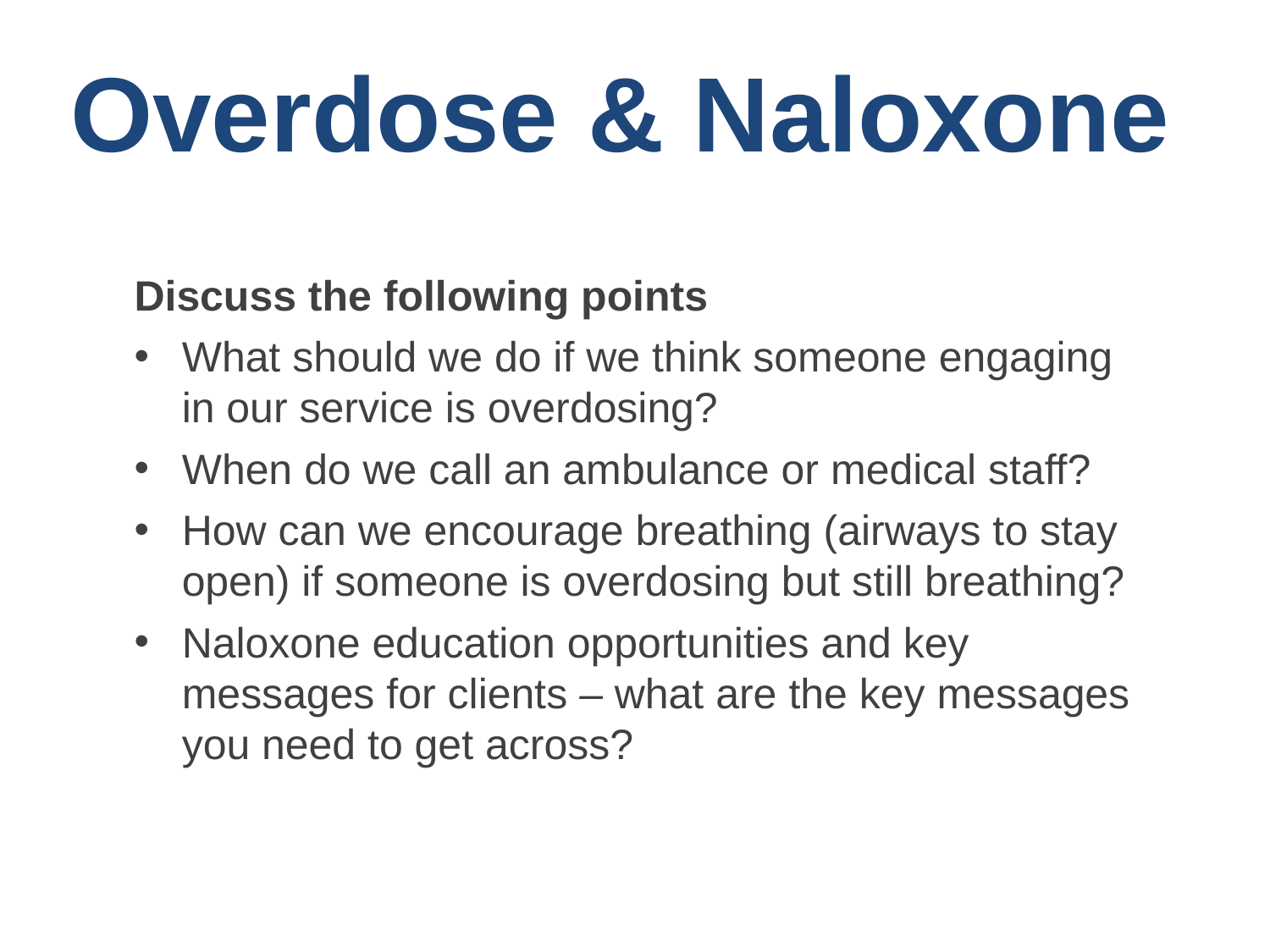

# Overdose & Naloxone
Discuss the following points
What should we do if we think someone engaging in our service is overdosing?
When do we call an ambulance or medical staff?
How can we encourage breathing (airways to stay open) if someone is overdosing but still breathing?
Naloxone education opportunities and key messages for clients – what are the key messages you need to get across?